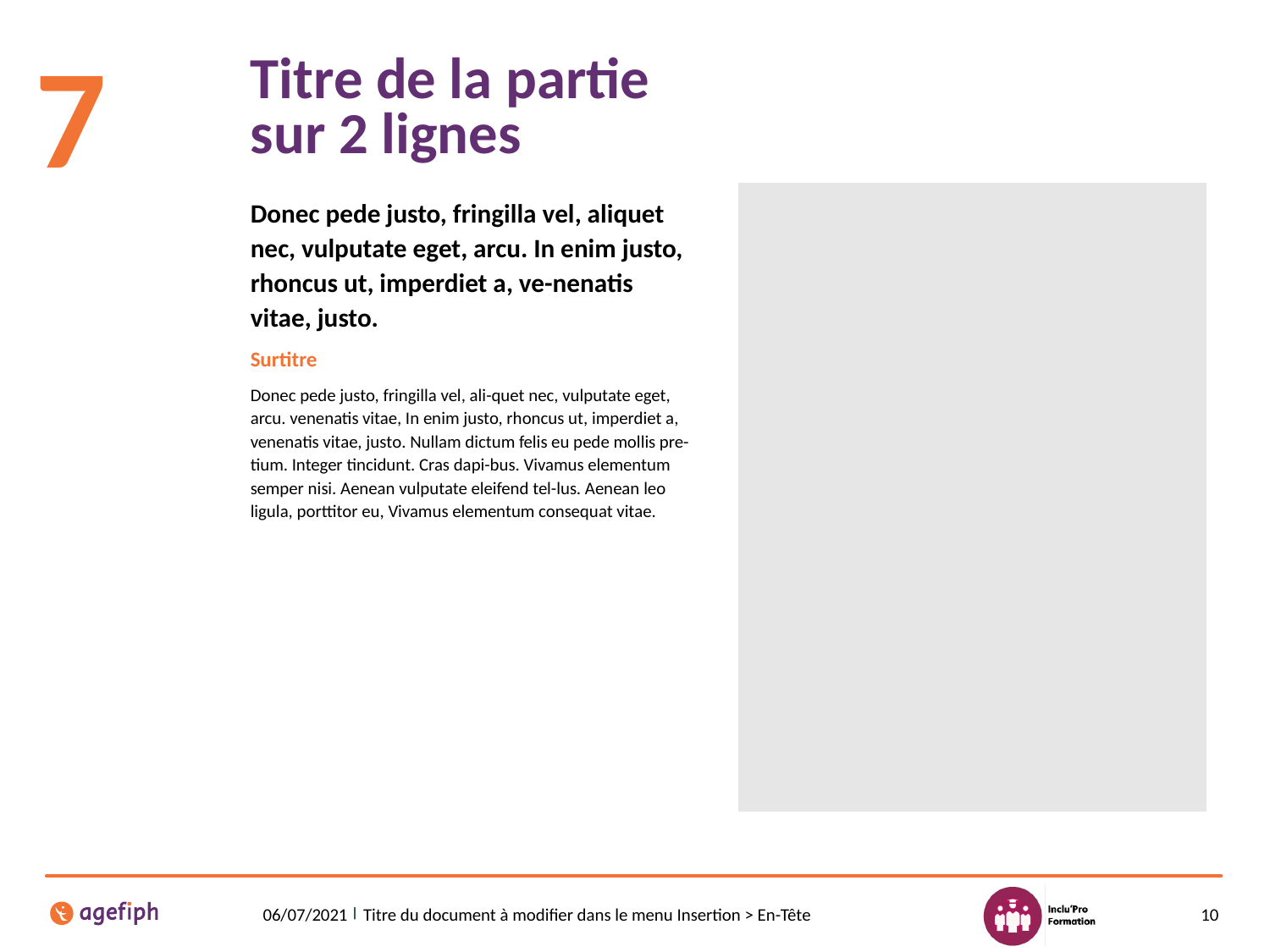

7
# Titre de la partie sur 2 lignes

Donec pede justo, fringilla vel, aliquet nec, vulputate eget, arcu. In enim justo, rhoncus ut, imperdiet a, ve-nenatis vitae, justo.
Surtitre
Donec pede justo, fringilla vel, ali-quet nec, vulputate eget, arcu. venenatis vitae, In enim justo, rhoncus ut, imperdiet a, venenatis vitae, justo. Nullam dictum felis eu pede mollis pre-tium. Integer tincidunt. Cras dapi-bus. Vivamus elementum semper nisi. Aenean vulputate eleifend tel-lus. Aenean leo ligula, porttitor eu, Vivamus elementum consequat vitae.

06/07/2021
Titre du document à modifier dans le menu Insertion > En-Tête
10